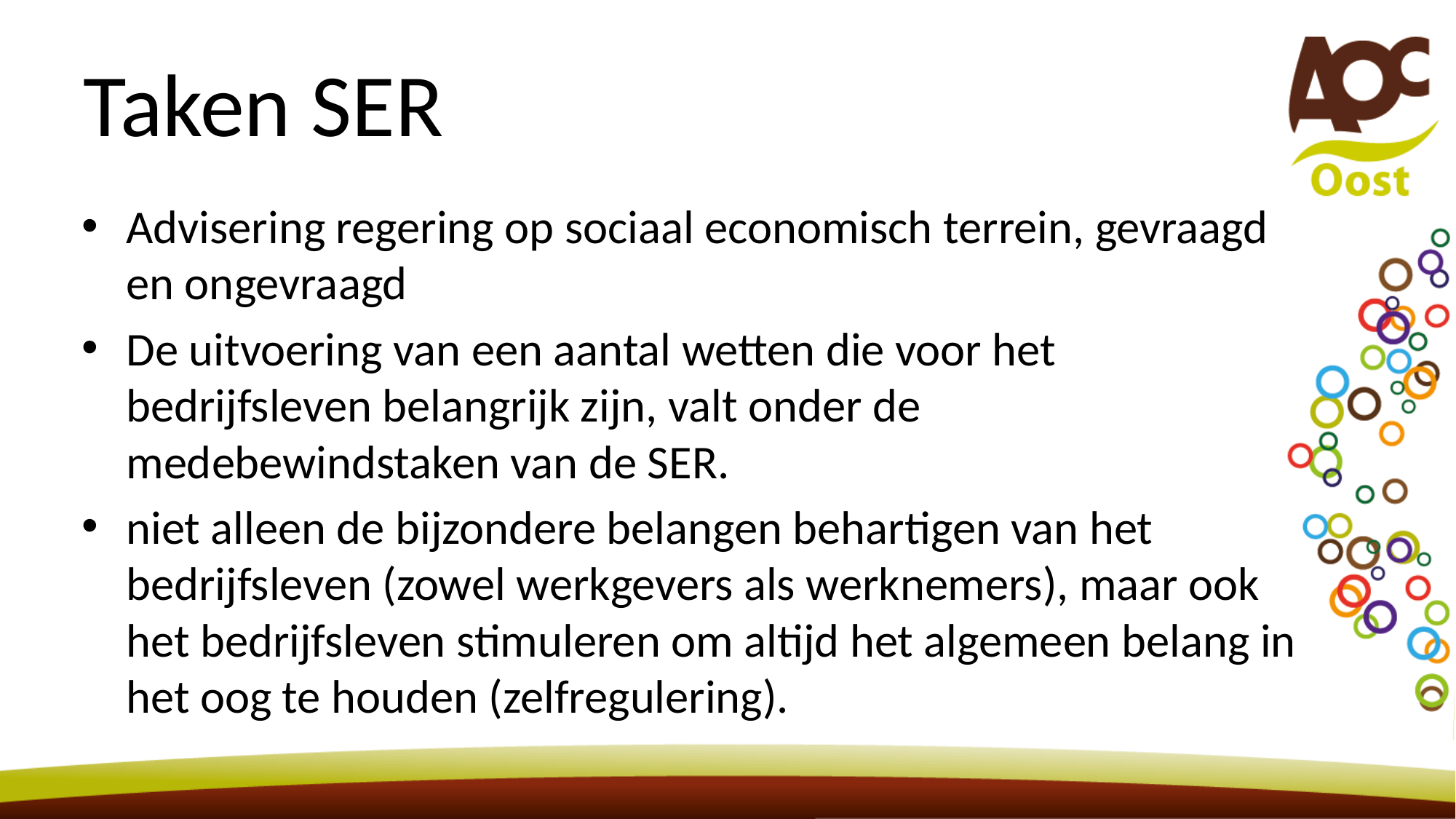

# Taken SER
Advisering regering op sociaal economisch terrein, gevraagd en ongevraagd
De uitvoering van een aantal wetten die voor het bedrijfsleven belangrijk zijn, valt onder de medebewindstaken van de SER.
niet alleen de bijzondere belangen behartigen van het bedrijfsleven (zowel werkgevers als werknemers), maar ook het bedrijfsleven stimuleren om altijd het algemeen belang in het oog te houden (zelfregulering).